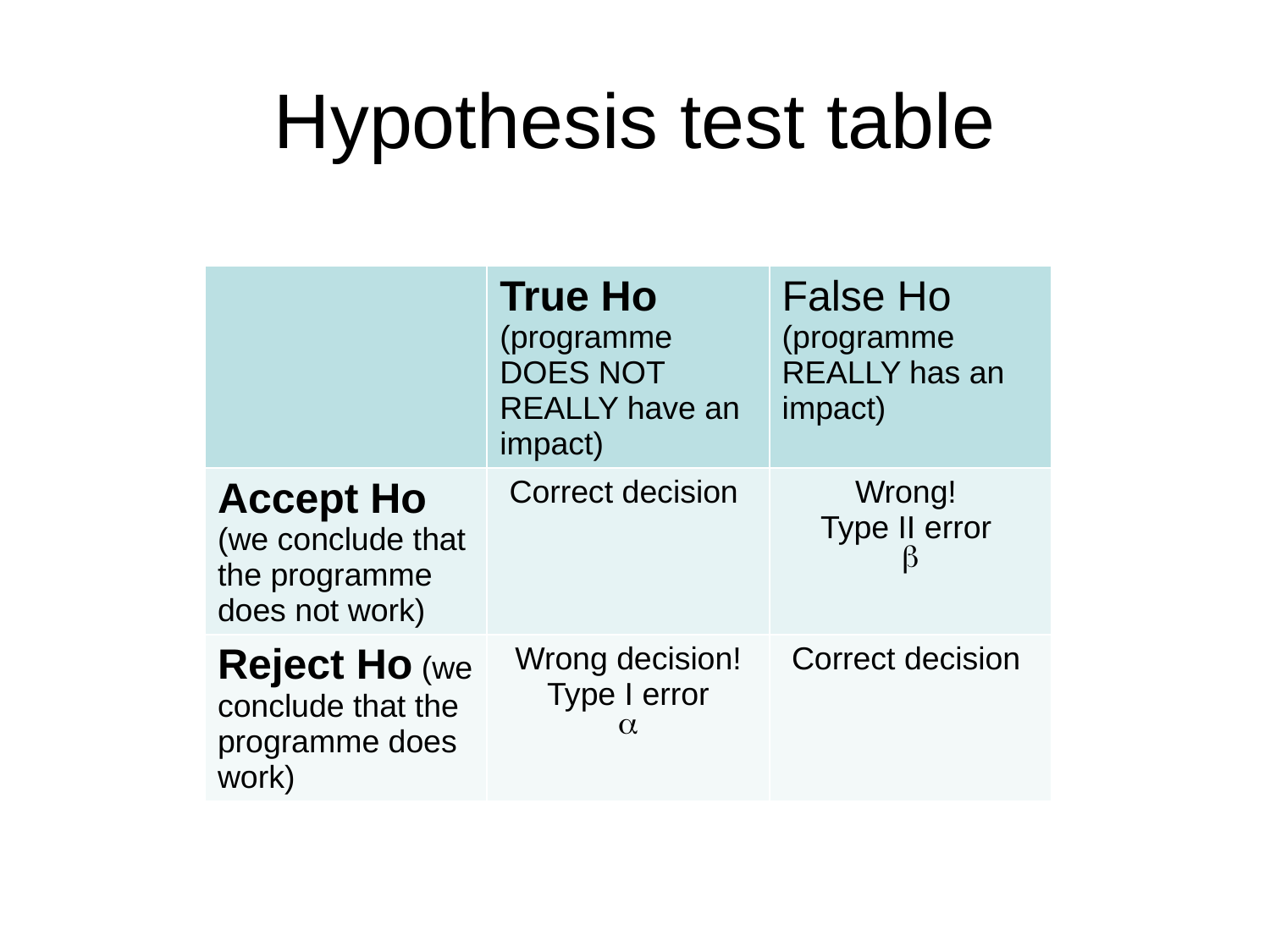

# Hypothesis test table
|  | True Ho (programme DOES NOT REALLY have an impact) | False Ho (programme REALLY has an impact) |
| --- | --- | --- |
| Accept Ho (we conclude that the programme does not work) | Correct decision | Wrong! Type II error β |
| Reject Ho (we conclude that the programme does work) | Wrong decision! Type I error α | Correct decision |